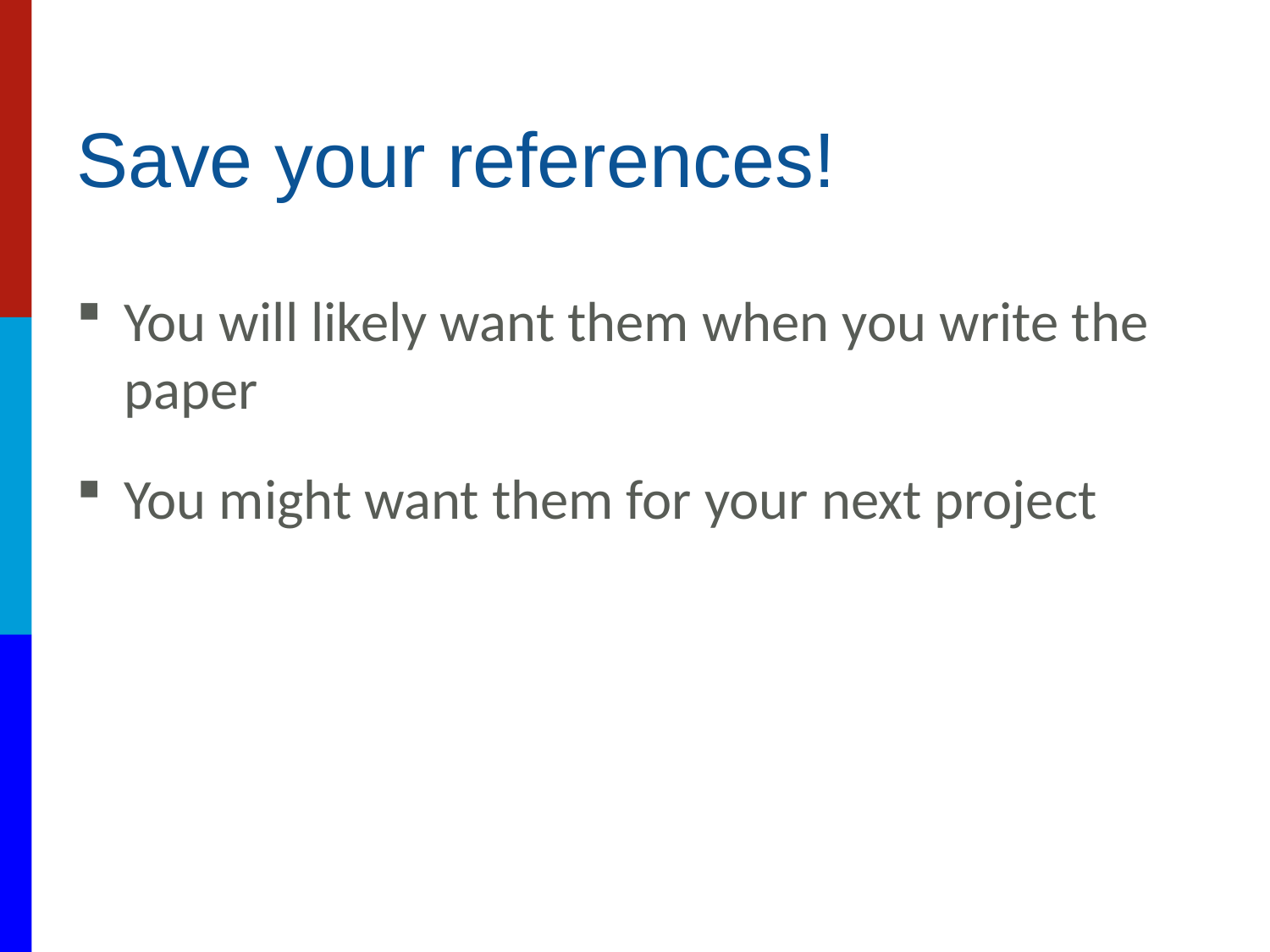

# Save your references!
You will likely want them when you write the paper
You might want them for your next project